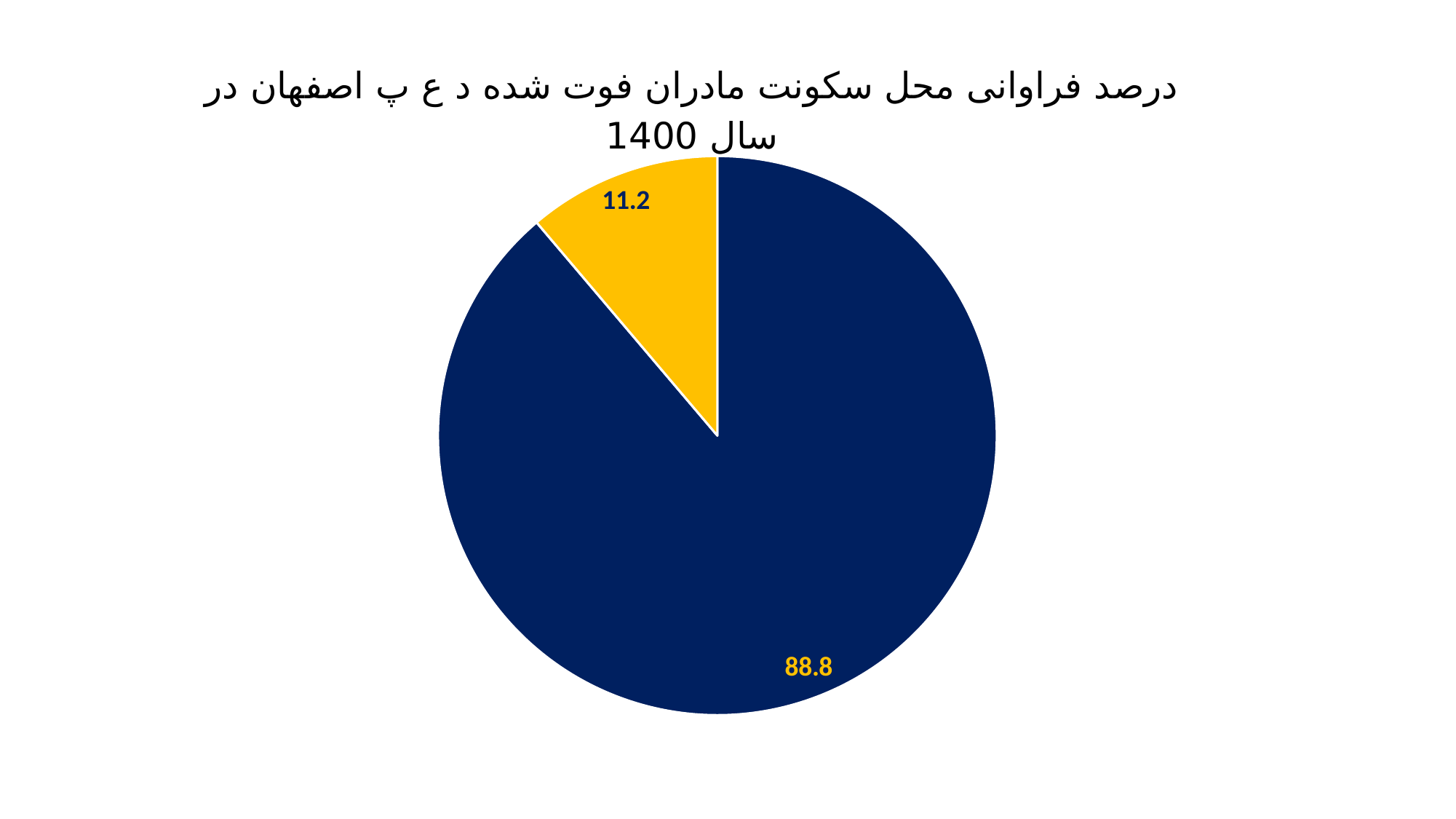

درصد فراوانی محل سکونت مادران فوت شده د ع پ اصفهان در سال 1400

### Chart

| Category | محل سکونت |
|---|---|
| شهر | 88.8 |
| روستا | 11.2 |